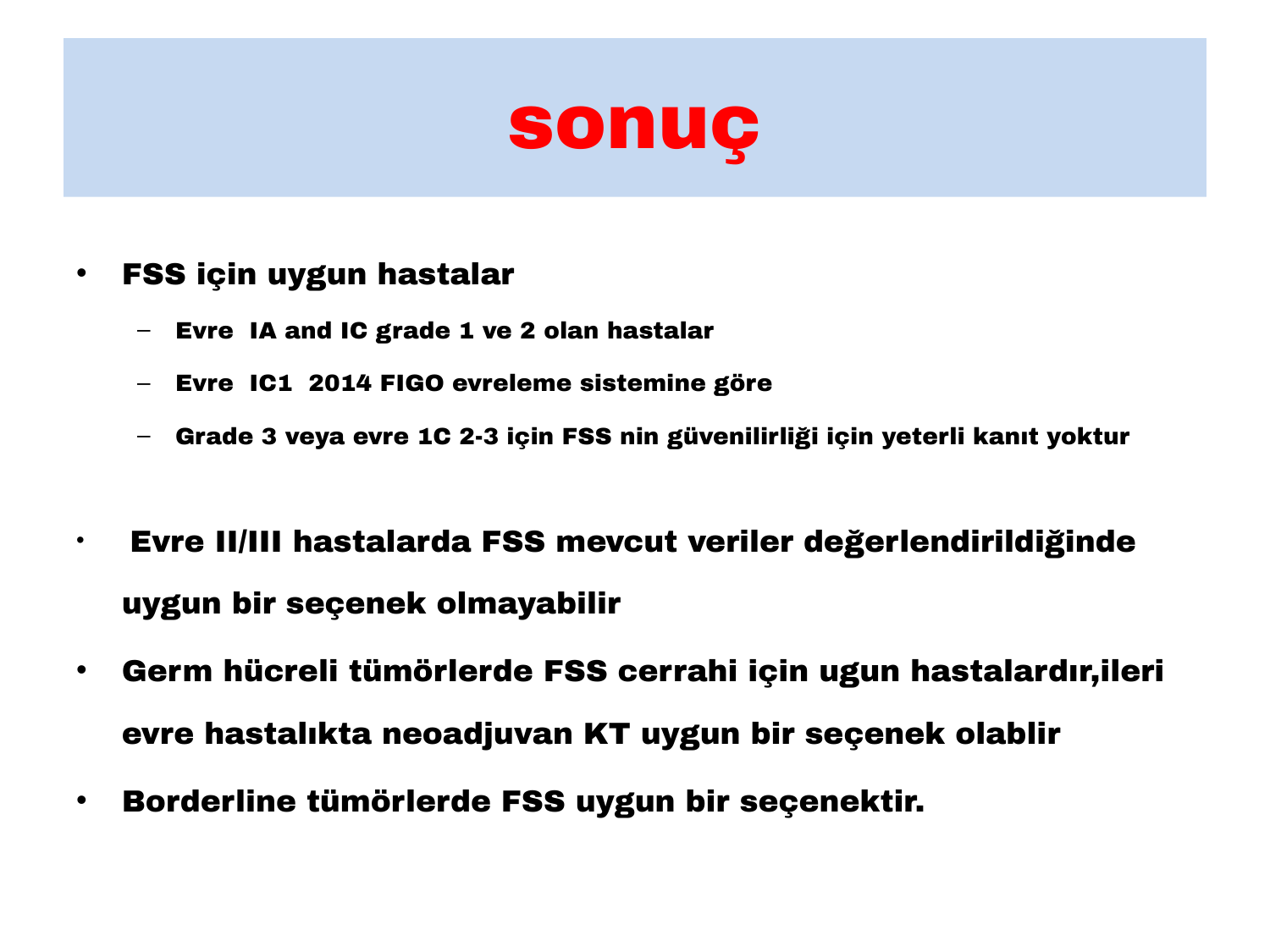

# sonuç
FSS için uygun hastalar
Evre  IA and IC grade 1 ve 2 olan hastalar
Evre  IC1  2014 FIGO evreleme sistemine göre
Grade 3 veya evre 1C 2-3 için FSS nin güvenilirliği için yeterli kanıt yoktur

 Evre II/III hastalarda FSS mevcut veriler değerlendirildiğinde uygun bir seçenek olmayabilir
Germ hücreli tümörlerde FSS cerrahi için ugun hastalardır,ileri evre hastalıkta neoadjuvan KT uygun bir seçenek olablir
Borderline tümörlerde FSS uygun bir seçenektir.